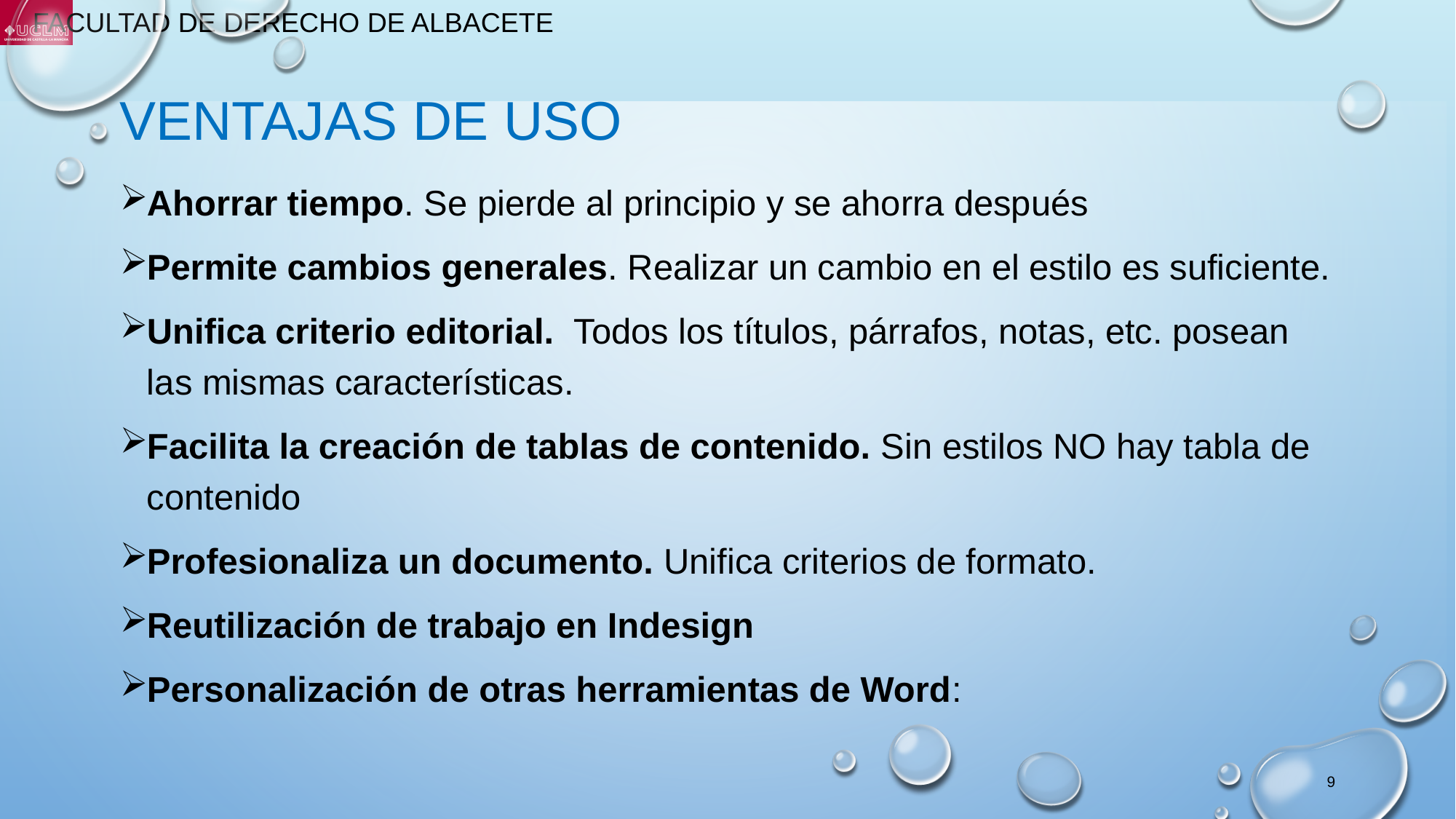

# Ventajas de uso
Ahorrar tiempo. Se pierde al principio y se ahorra después
Permite cambios generales. Realizar un cambio en el estilo es suficiente.
Unifica criterio editorial.  Todos los títulos, párrafos, notas, etc. posean las mismas características.
Facilita la creación de tablas de contenido. Sin estilos NO hay tabla de contenido
Profesionaliza un documento. Unifica criterios de formato.
Reutilización de trabajo en Indesign
Personalización de otras herramientas de Word:
9